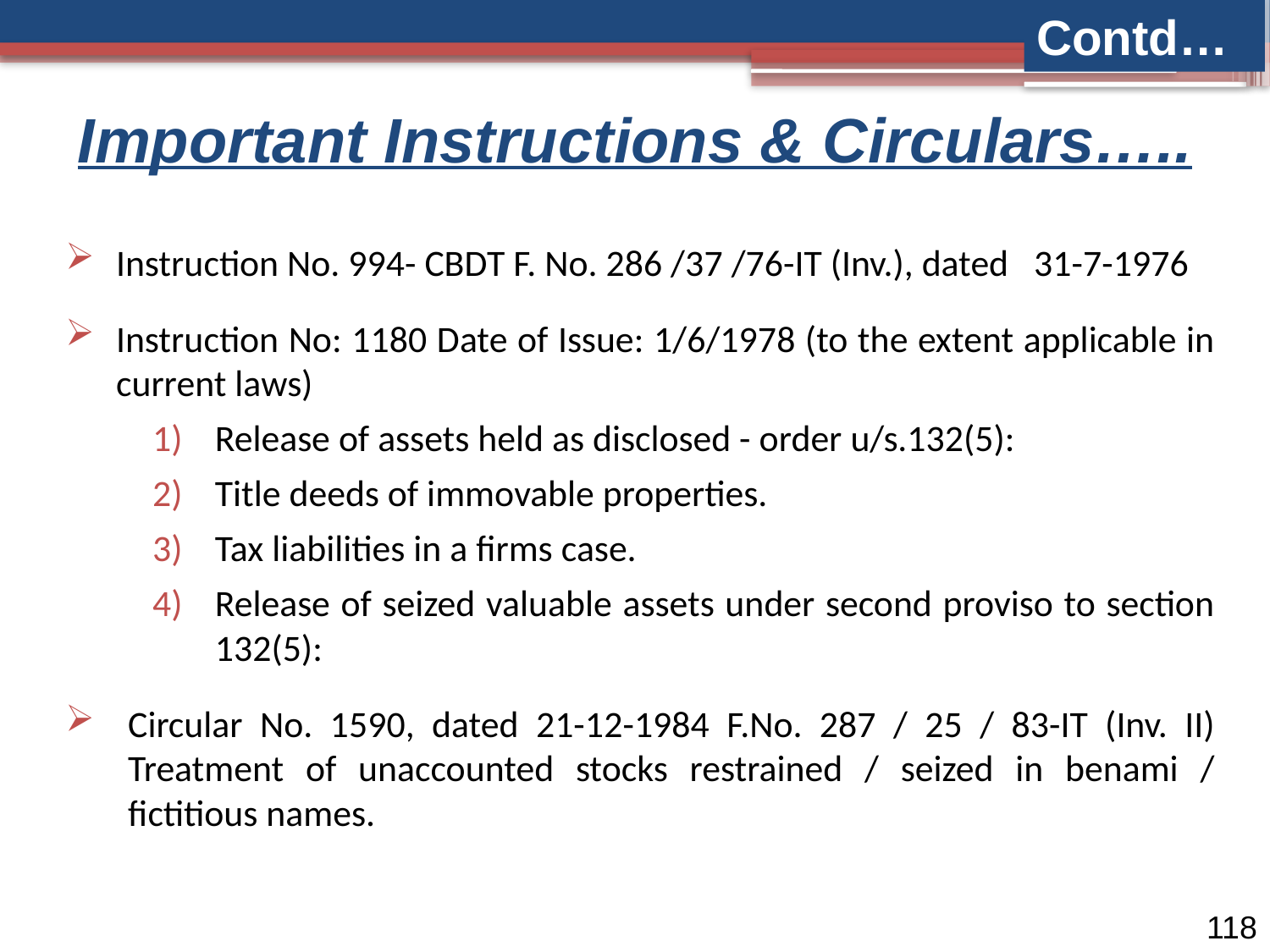

Contd…
# Important Instructions & Circulars…..
Instruction No. 994- CBDT F. No. 286 /37 /76-IT (Inv.), dated   31-7-1976
Instruction No: 1180 Date of Issue: 1/6/1978 (to the extent applicable in current laws)
Release of assets held as disclosed - order u/s.132(5):
Title deeds of immovable properties.
Tax liabilities in a firms case.
Release of seized valuable assets under second proviso to section 132(5):
Circular No. 1590, dated 21-12-1984 F.No. 287 / 25 / 83-IT (Inv. II) Treatment of unaccounted stocks restrained / seized in benami / fictitious names.
118